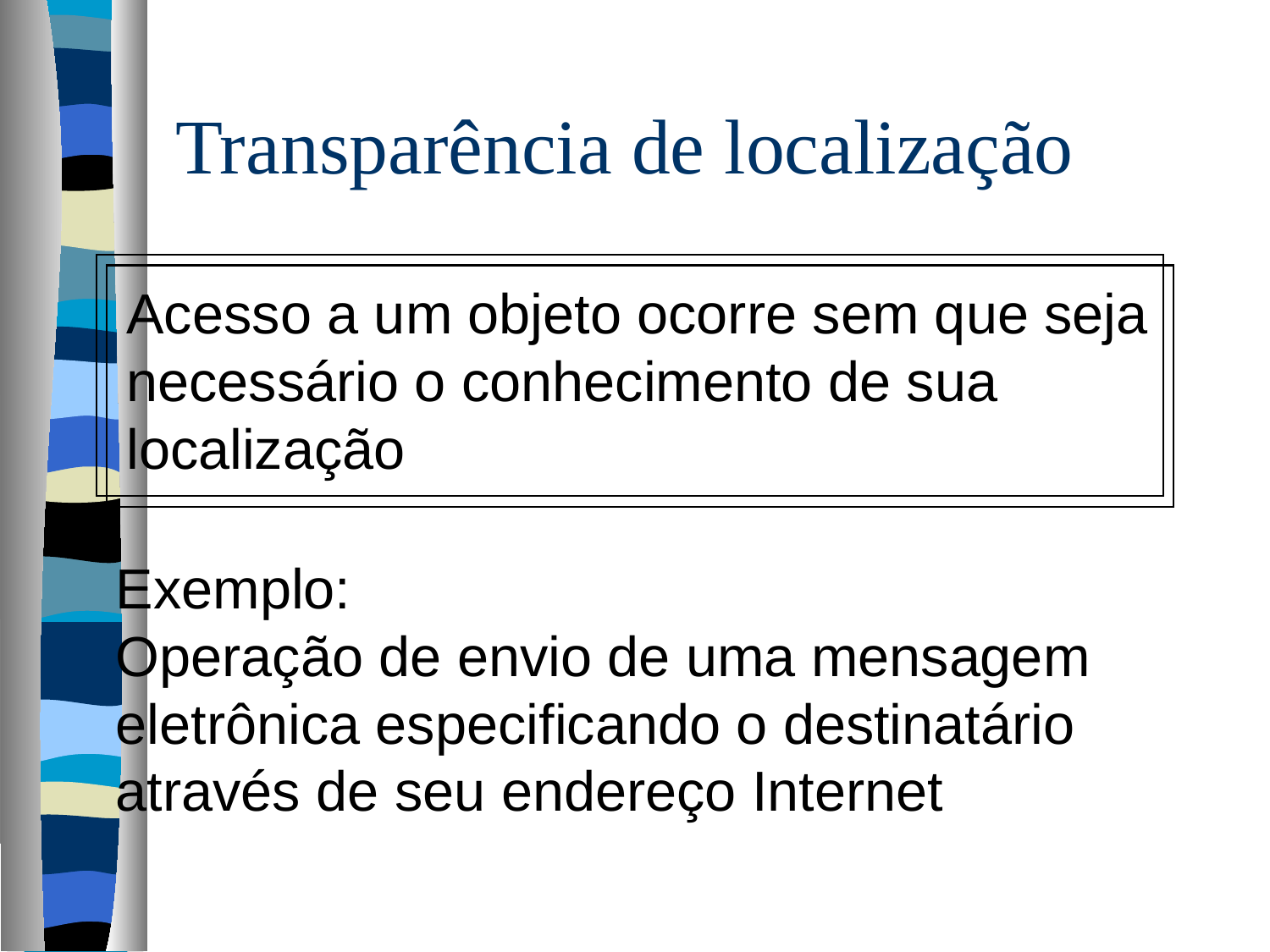

# Transparência de localização

Acesso a um objeto ocorre sem que seja
necessário o conhecimento de sua
localização
Exemplo:
Operação de envio de uma mensagem
eletrônica especificando o destinatário
através de seu endereço Internet